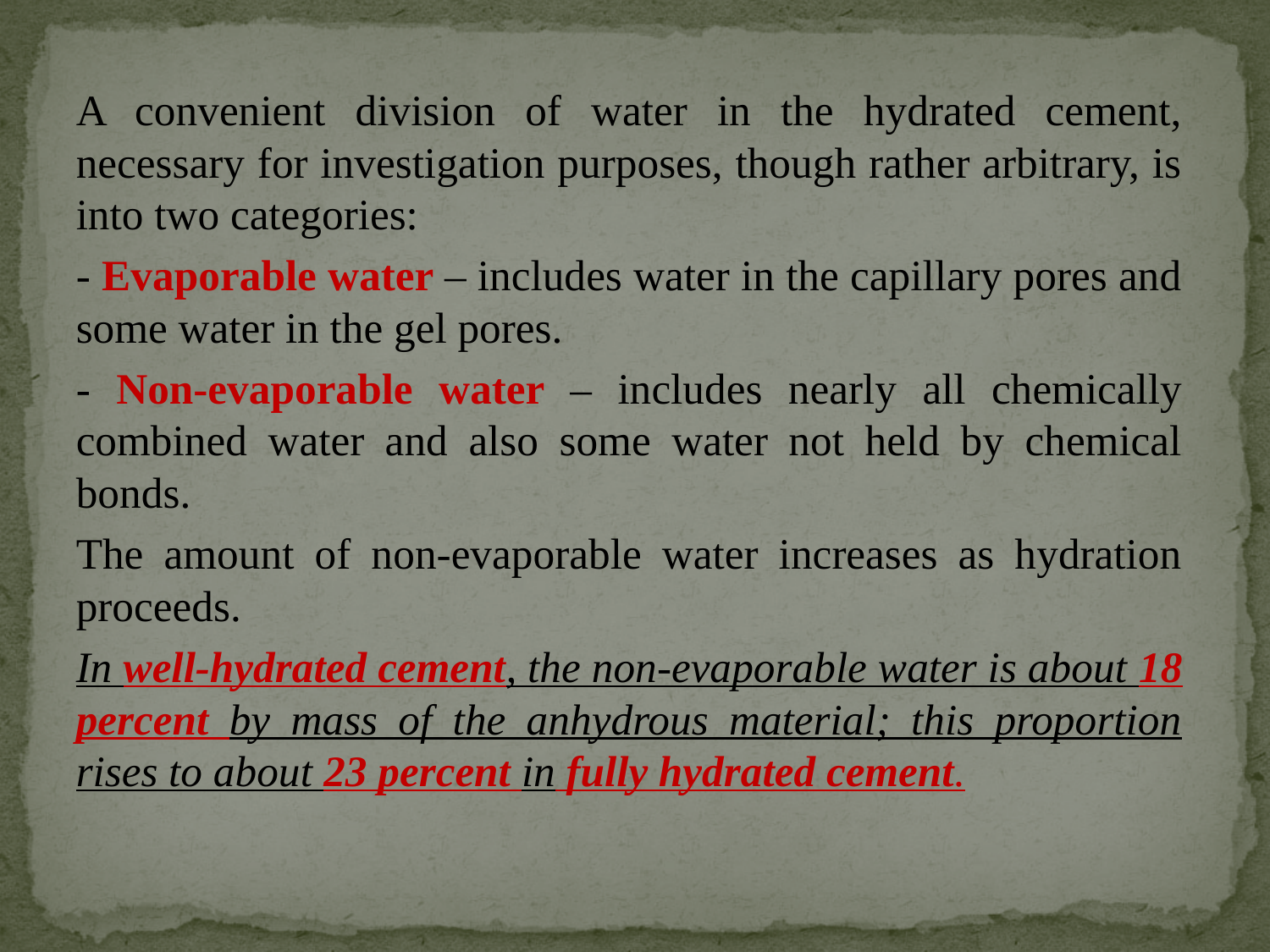

A convenient division of water in the hydrated cement, necessary for investigation purposes, though rather arbitrary, is into two categories:
- Evaporable water – includes water in the capillary pores and some water in the gel pores.
- Non-evaporable water – includes nearly all chemically combined water and also some water not held by chemical bonds.
The amount of non-evaporable water increases as hydration proceeds.
In well-hydrated cement, the non-evaporable water is about 18 percent by mass of the anhydrous material; this proportion rises to about 23 percent in fully hydrated cement.